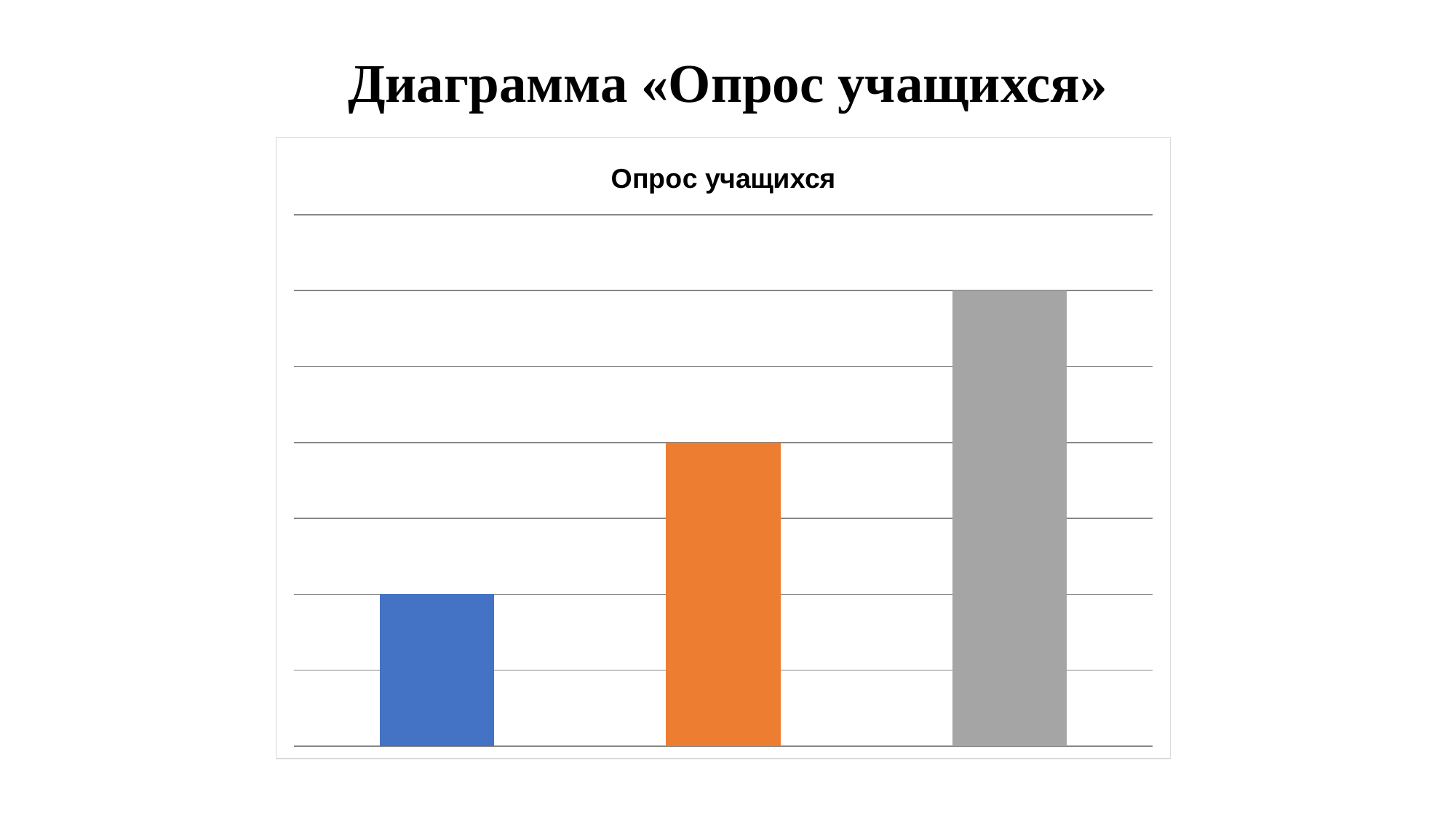

Диаграмма «Опрос учащихся»

### Chart: Опрос учащихся

| Category | Ряд 1 |
|---|---|
| Да | 2.0 |
| Нет | 4.0 |
|  Мало | 6.0 |